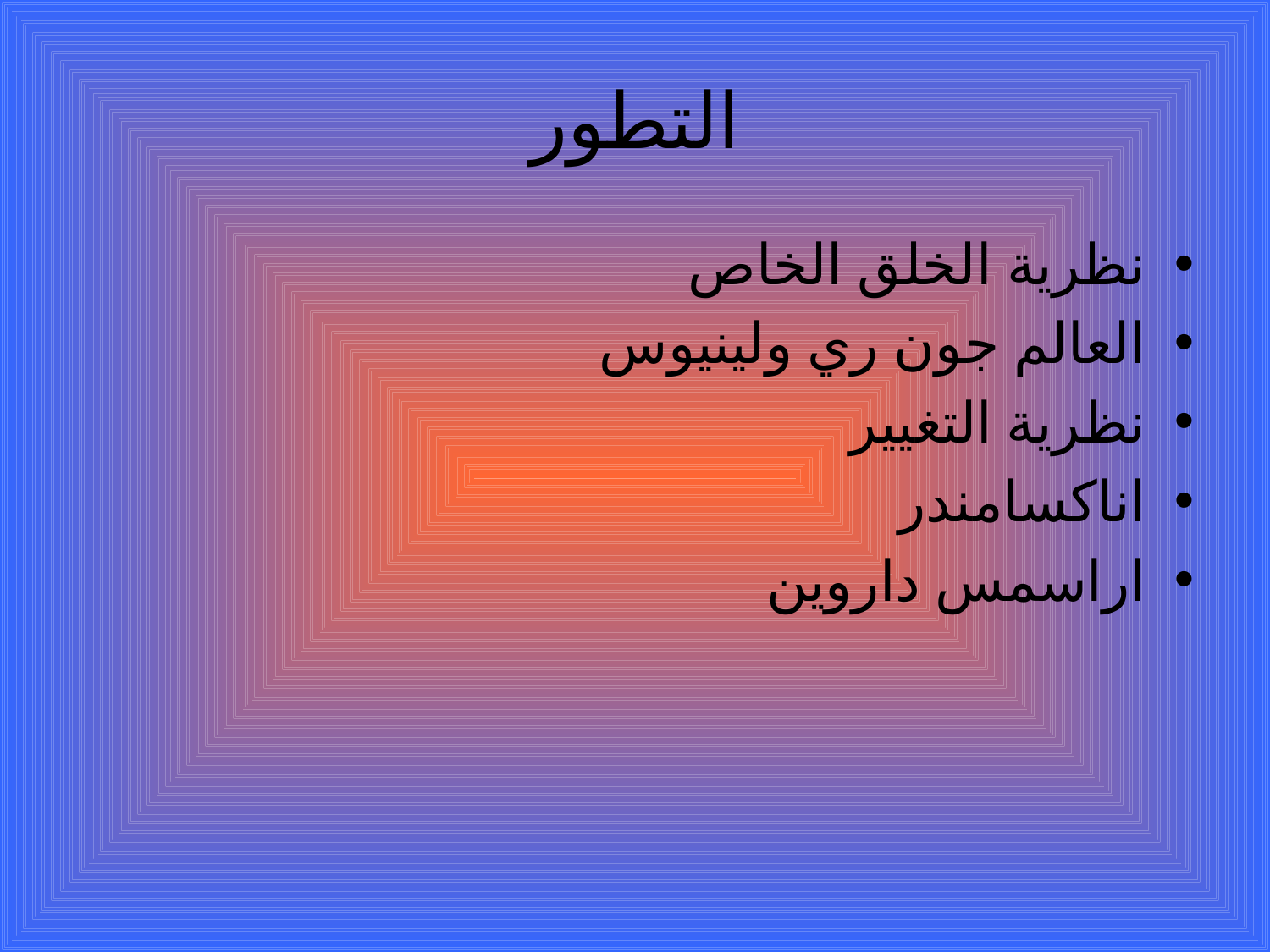

# التطور
نظرية الخلق الخاص
العالم جون ري ولينيوس
نظرية التغيير
اناكسامندر
اراسمس داروين